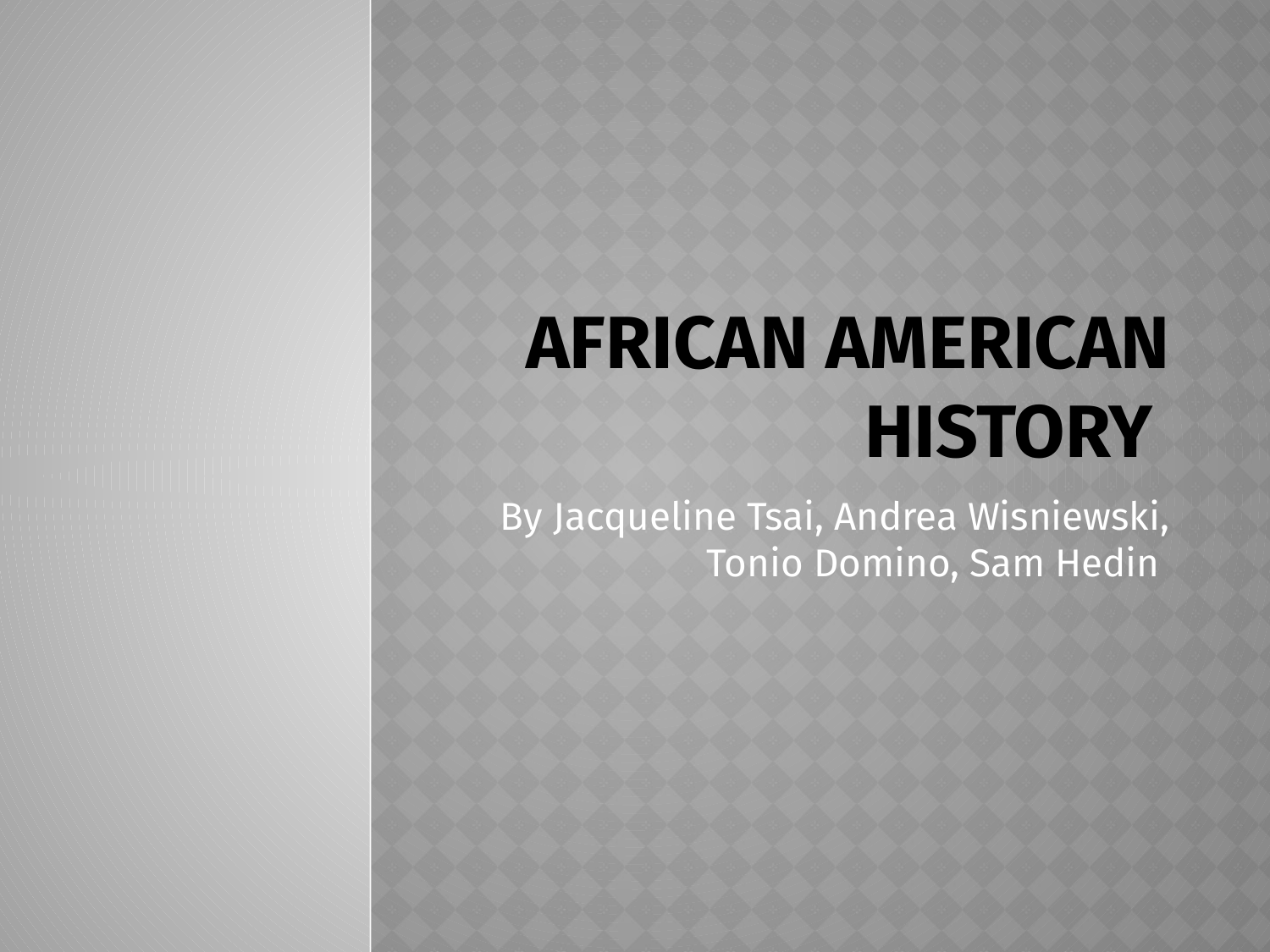

# African American History
By Jacqueline Tsai, Andrea Wisniewski, Tonio Domino, Sam Hedin